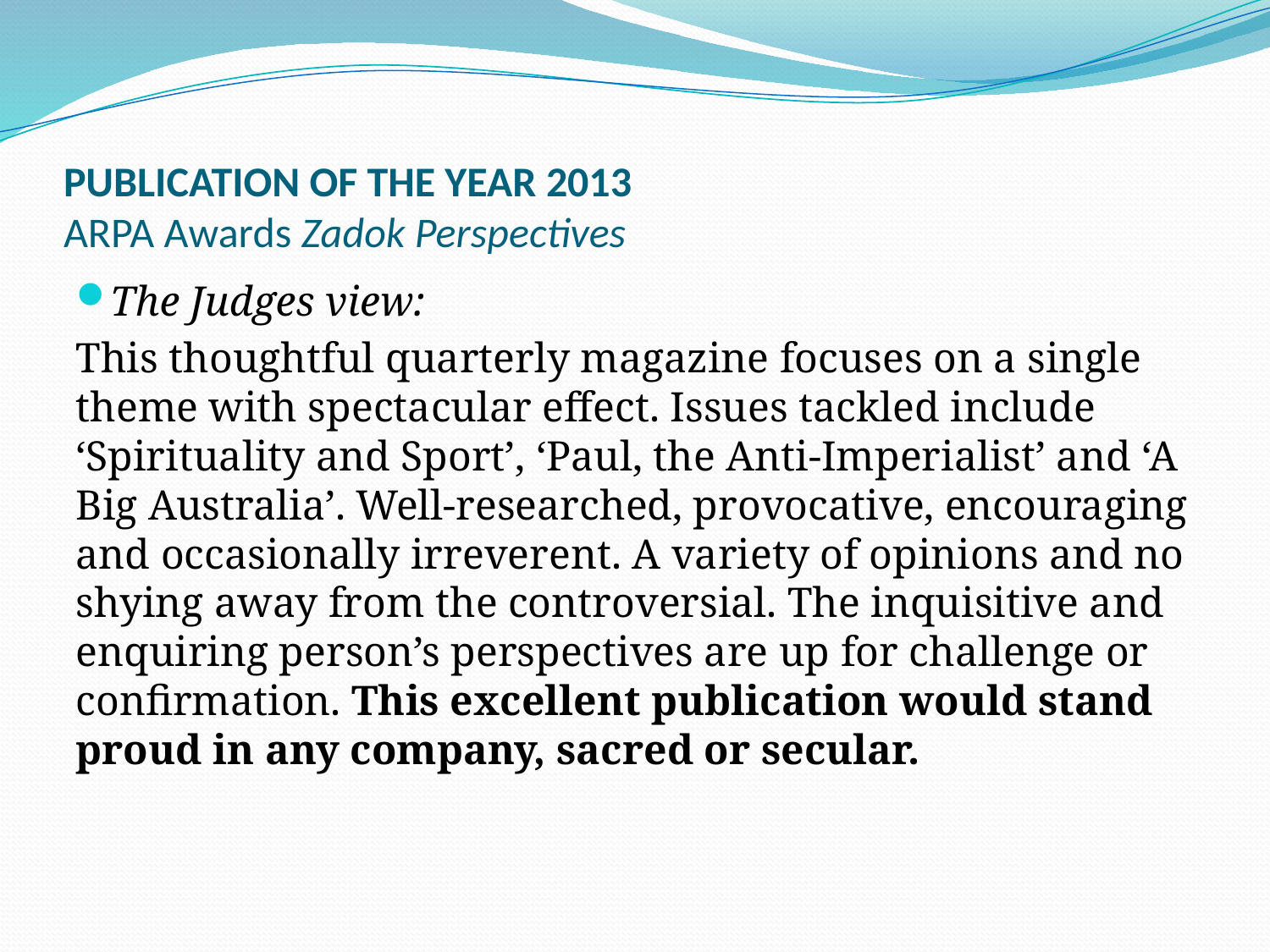

ARPA Awards PUBLICATION OF THE YEAR 2013
Zadok Perspectives The Judges view:
Seldom does each edition of a Christian publication. This thoughtful quarterly magazine focus on a
single theme with
spectacular effect. Issues tackled include ‘Spirituality and
Sport’, ‘Paul, the Anti-Imperialist’ and ‘A Big Australia’. The
editorials, articles and reviews demand attentiveness but the
reader is invariably rewarded with content that is well-written,
well-researched, provocative, encouraging and occasionally
irreverent. There are a variety of opinions and no shying away
from the controversial. While heavy on text and light on images,
the well-crafted design is legible and appealing. It’s the inquisitive
and enquiring person’s perspectives that are up for
challenge or confirmation. This excellent publication would
stand proud in any company, sacred or secular.
What the judges saiid......

# PUBLICATION OF THE YEAR 2013 ARPA Awards Zadok Perspectives
The Judges view:
This thoughtful quarterly magazine focuses on a single theme with spectacular effect. Issues tackled include ‘Spirituality and Sport’, ‘Paul, the Anti-Imperialist’ and ‘A Big Australia’. Well-researched, provocative, encouraging and occasionally irreverent. A variety of opinions and no shying away from the controversial. The inquisitive and enquiring person’s perspectives are up for challenge or confirmation. This excellent publication would stand proud in any company, sacred or secular.